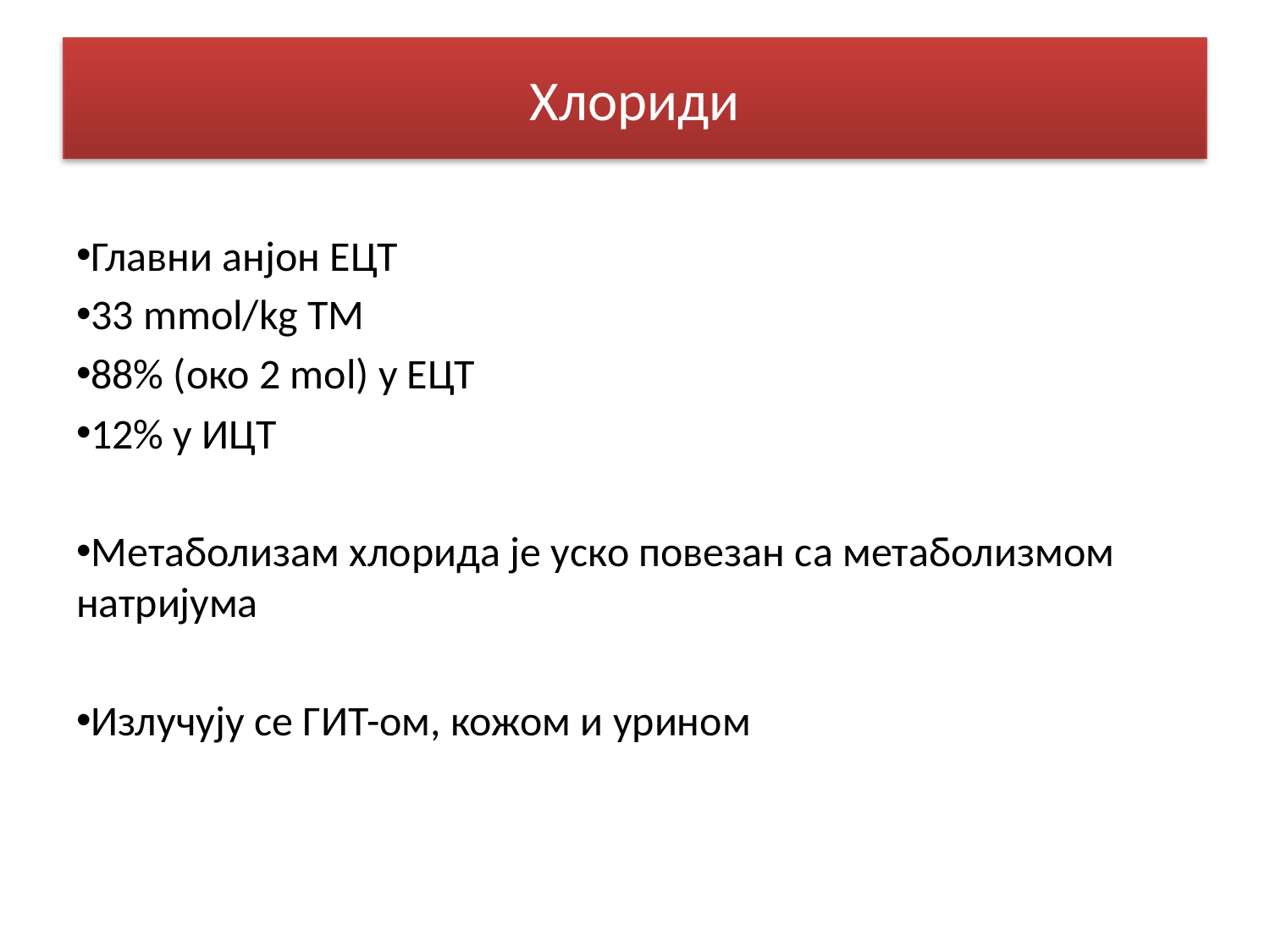

# Хлориди
Главни анјон ЕЦТ
33 mmol/kg TM
88% (око 2 mol) у ЕЦТ
12% у ИЦТ

Метаболизам хлорида је уско повезан са метаболизмом натријума

Излучују се ГИТ-ом, кожом и урином